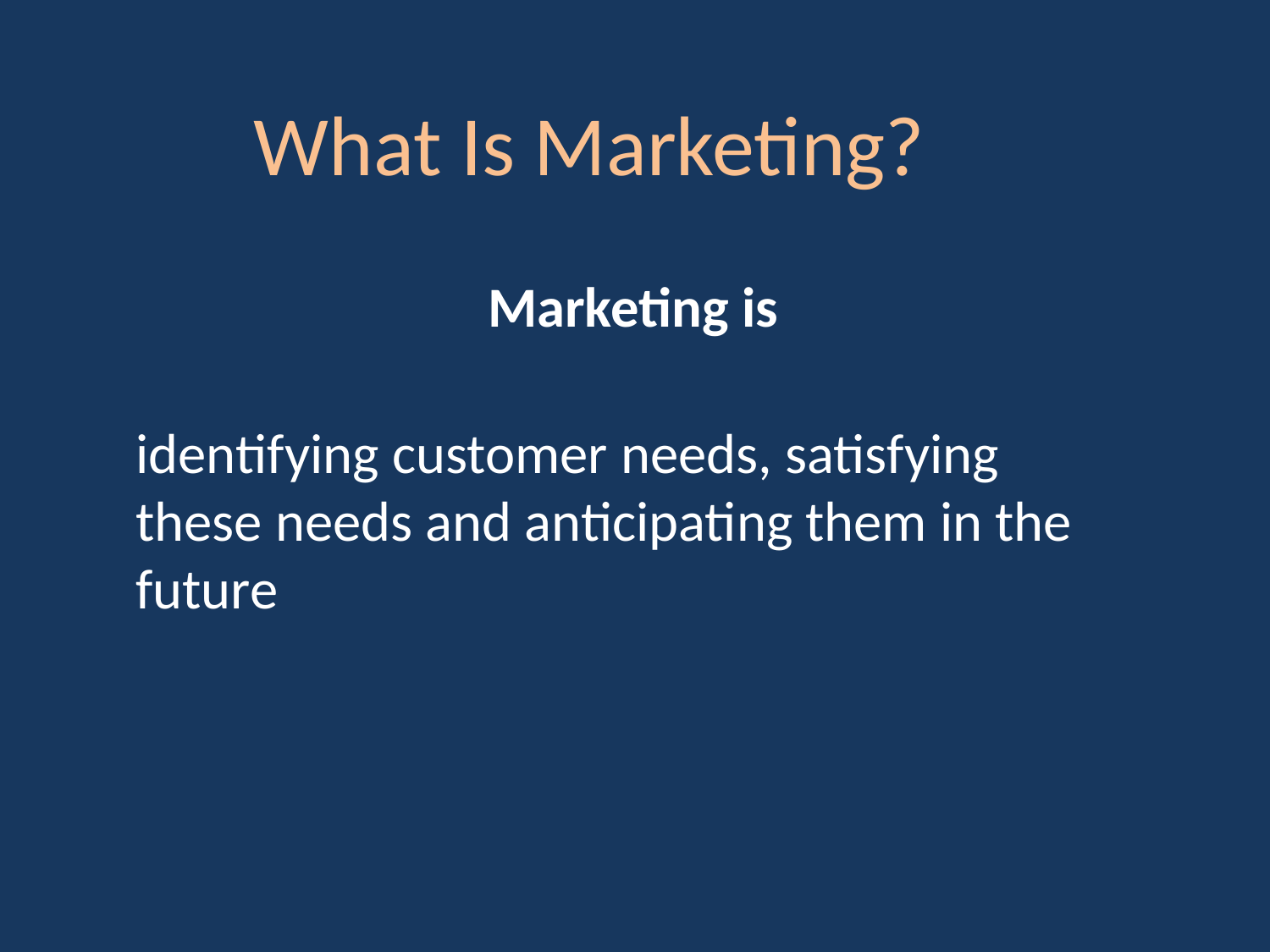

What Is Marketing?
Marketing is

identifying customer needs, satisfying these needs and anticipating them in the future